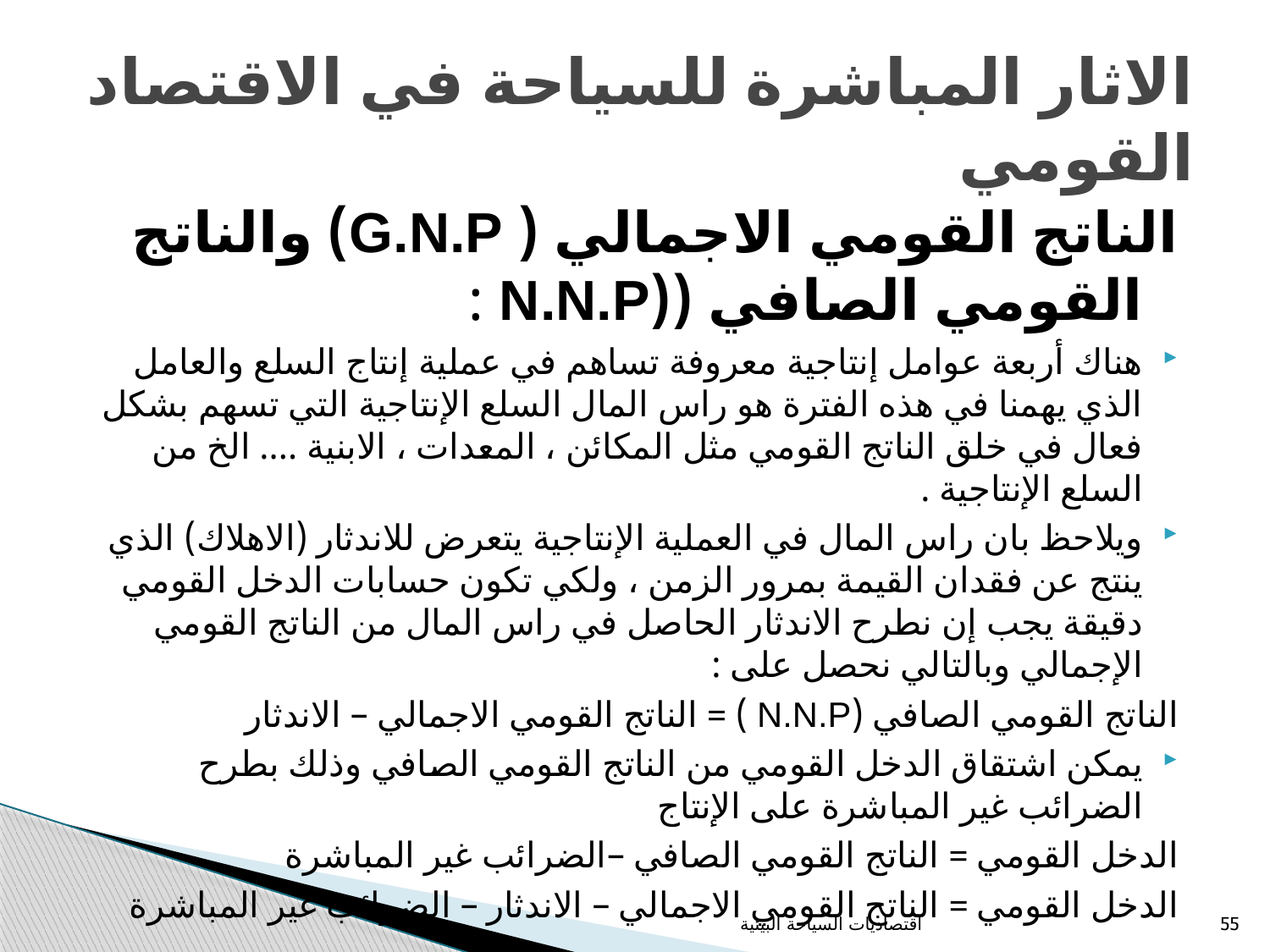

# الاثار المباشرة للسياحة في الاقتصاد القومي
الناتج القومي الاجمالي ( G.N.P) والناتج القومي الصافي ((N.N.P :
هناك أربعة عوامل إنتاجية معروفة تساهم في عملية إنتاج السلع والعامل الذي يهمنا في هذه الفترة هو راس المال السلع الإنتاجية التي تسهم بشكل فعال في خلق الناتج القومي مثل المكائن ، المعدات ، الابنية .... الخ من السلع الإنتاجية .
ويلاحظ بان راس المال في العملية الإنتاجية يتعرض للاندثار (الاهلاك) الذي ينتج عن فقدان القيمة بمرور الزمن ، ولكي تكون حسابات الدخل القومي دقيقة يجب إن نطرح الاندثار الحاصل في راس المال من الناتج القومي الإجمالي وبالتالي نحصل على :
الناتج القومي الصافي (N.N.P ) = الناتج القومي الاجمالي – الاندثار
يمكن اشتقاق الدخل القومي من الناتج القومي الصافي وذلك بطرح الضرائب غير المباشرة على الإنتاج
الدخل القومي = الناتج القومي الصافي –الضرائب غير المباشرة
الدخل القومي = الناتج القومي الاجمالي – الاندثار – الضرائب غير المباشرة
اقتصاديات السياحة البيئية
55